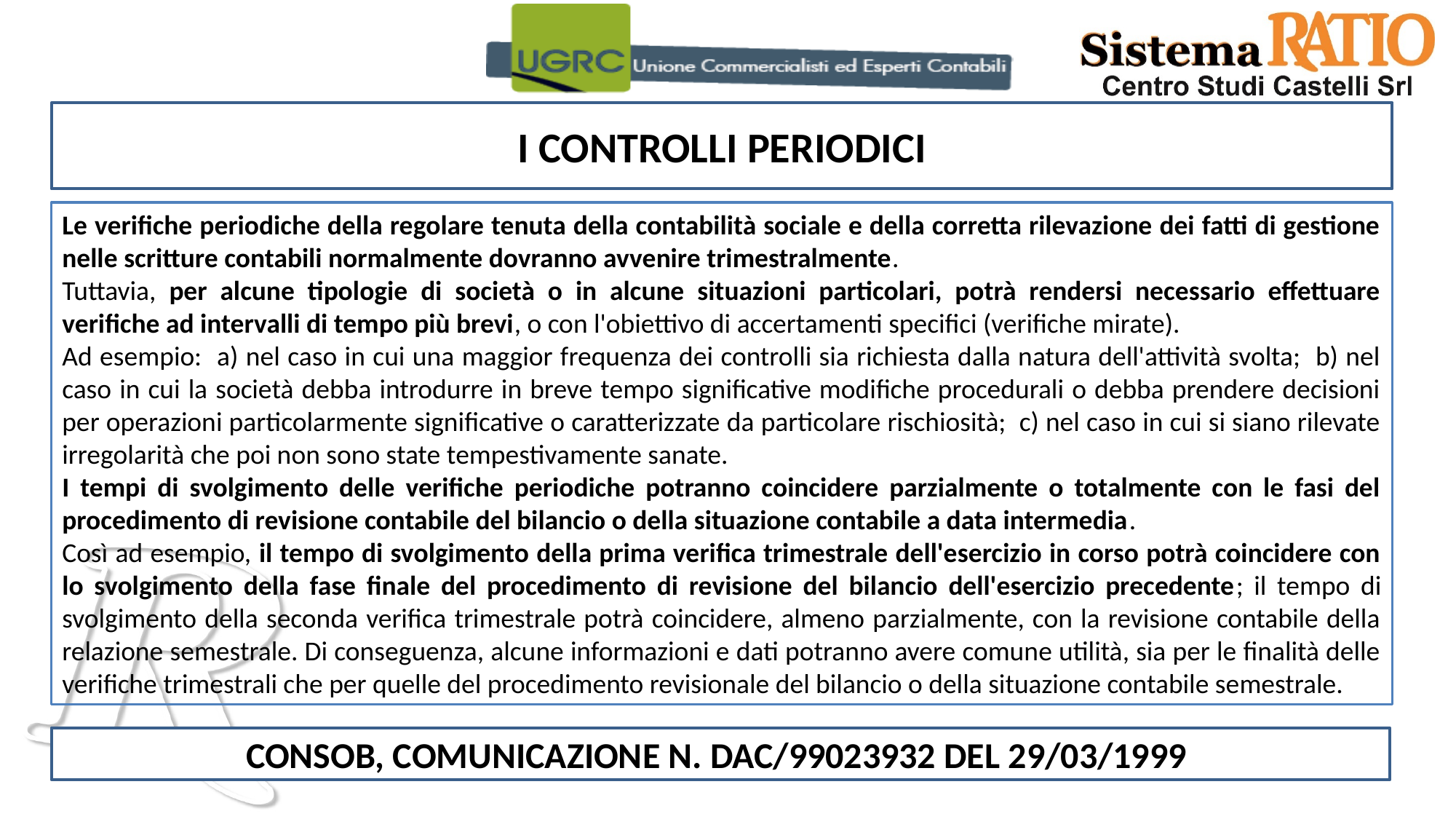

I CONTROLLI PERIODICI
Le verifiche periodiche della regolare tenuta della contabilità sociale e della corretta rilevazione dei fatti di gestione nelle scritture contabili normalmente dovranno avvenire trimestralmente.
Tuttavia, per alcune tipologie di società o in alcune situazioni particolari, potrà rendersi necessario effettuare verifiche ad intervalli di tempo più brevi, o con l'obiettivo di accertamenti specifici (verifiche mirate).
Ad esempio:  a) nel caso in cui una maggior frequenza dei controlli sia richiesta dalla natura dell'attività svolta;  b) nel caso in cui la società debba introdurre in breve tempo significative modifiche procedurali o debba prendere decisioni per operazioni particolarmente significative o caratterizzate da particolare rischiosità;  c) nel caso in cui si siano rilevate irregolarità che poi non sono state tempestivamente sanate.
I tempi di svolgimento delle verifiche periodiche potranno coincidere parzialmente o totalmente con le fasi del procedimento di revisione contabile del bilancio o della situazione contabile a data intermedia.
Così ad esempio, il tempo di svolgimento della prima verifica trimestrale dell'esercizio in corso potrà coincidere con lo svolgimento della fase finale del procedimento di revisione del bilancio dell'esercizio precedente; il tempo di svolgimento della seconda verifica trimestrale potrà coincidere, almeno parzialmente, con la revisione contabile della relazione semestrale. Di conseguenza, alcune informazioni e dati potranno avere comune utilità, sia per le finalità delle verifiche trimestrali che per quelle del procedimento revisionale del bilancio o della situazione contabile semestrale.
CONSOB, COMUNICAZIONE N. DAC/99023932 DEL 29/03/1999